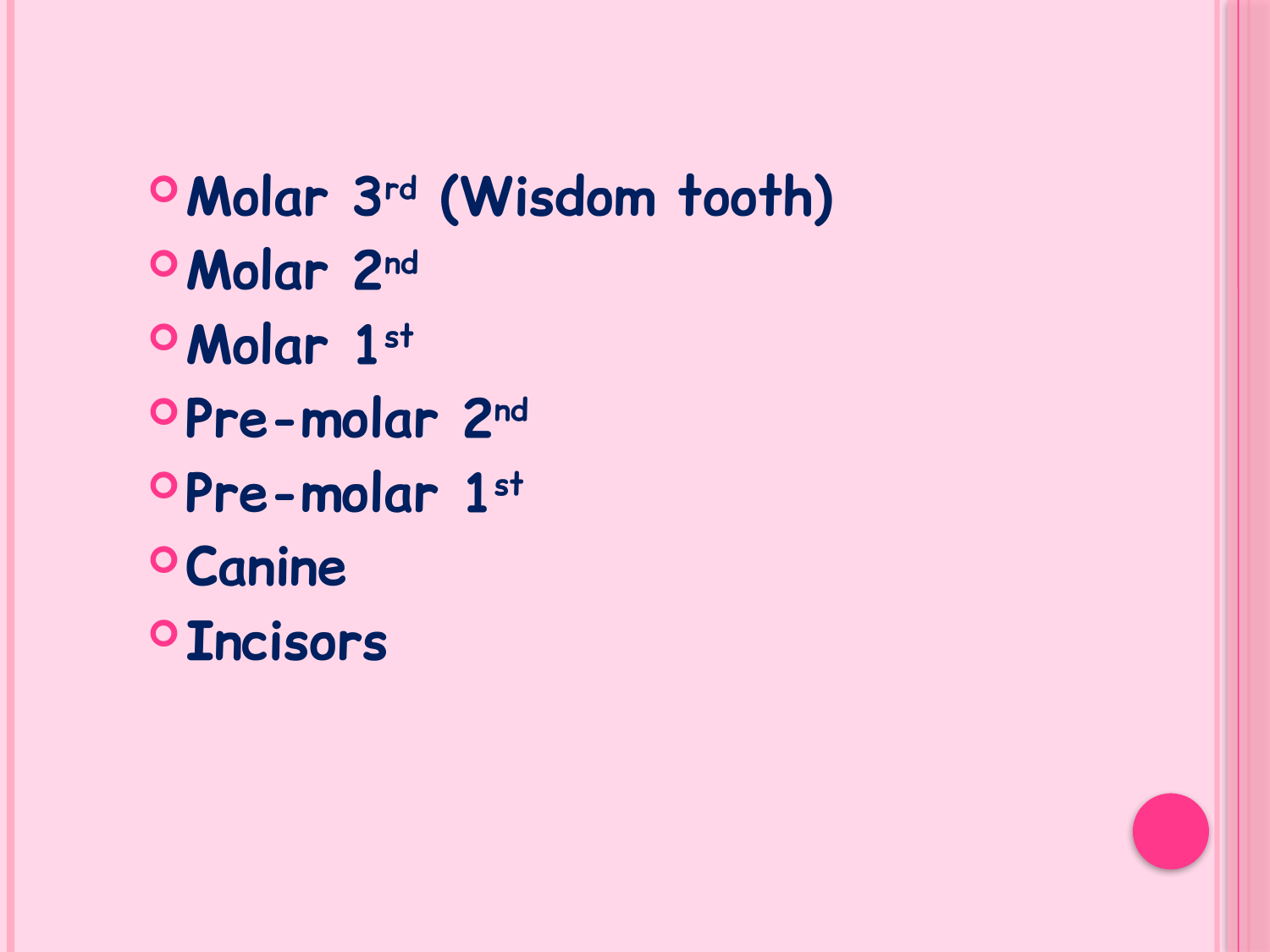

Molar 3rd (Wisdom tooth)
Molar 2nd
Molar 1st
Pre-molar 2nd
Pre-molar 1st
Canine
Incisors